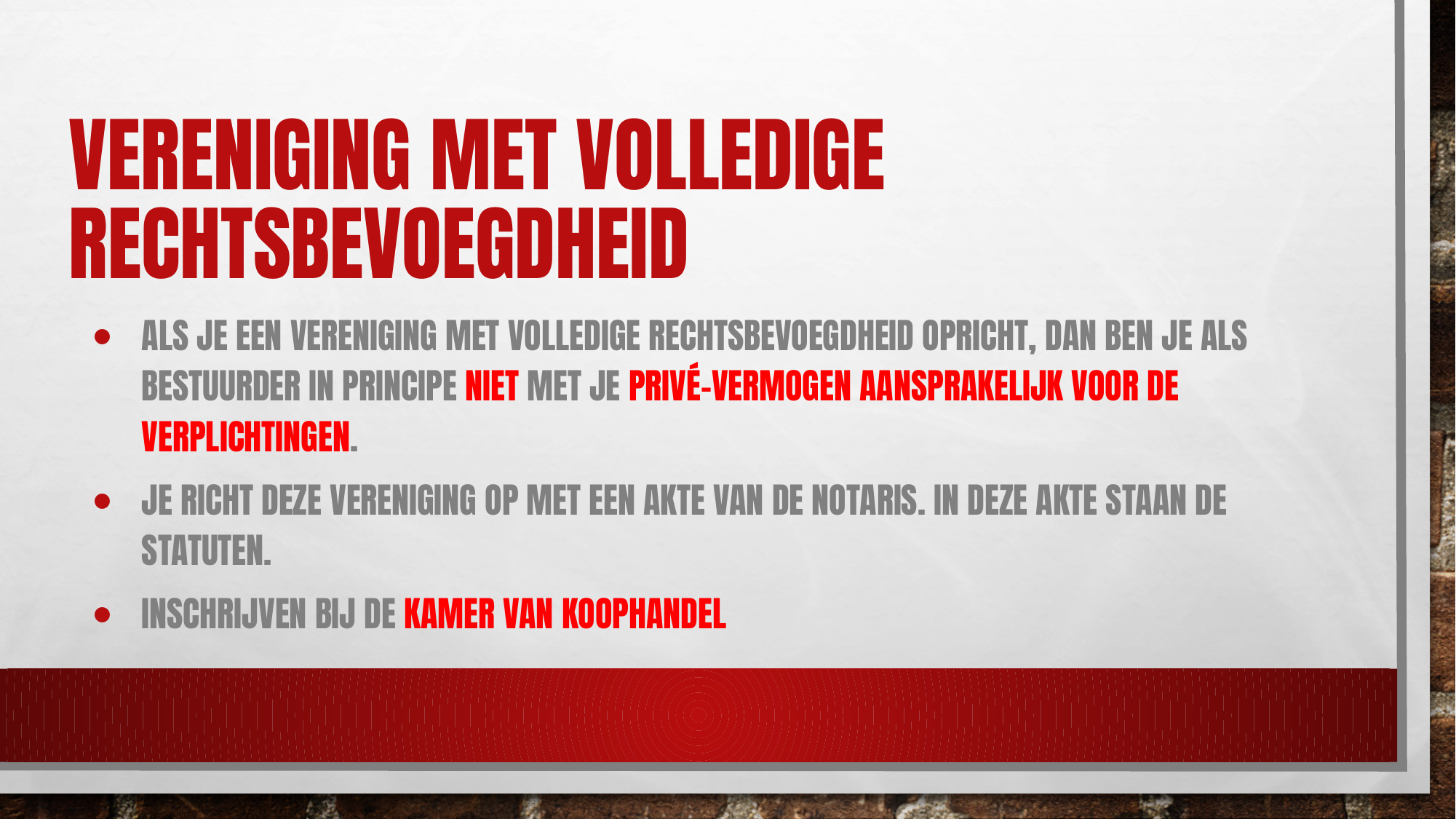

# Vereniging met volledige rechtsbevoegdheid
Als je een vereniging met volledige rechtsbevoegdheid opricht, dan ben je als bestuurder in principe niet met je privé-vermogen aansprakelijk voor de verplichtingen.
Je richt deze vereniging op met een akte van de notaris. In deze akte staan de statuten.
Inschrijven bij de kamer van koophandel